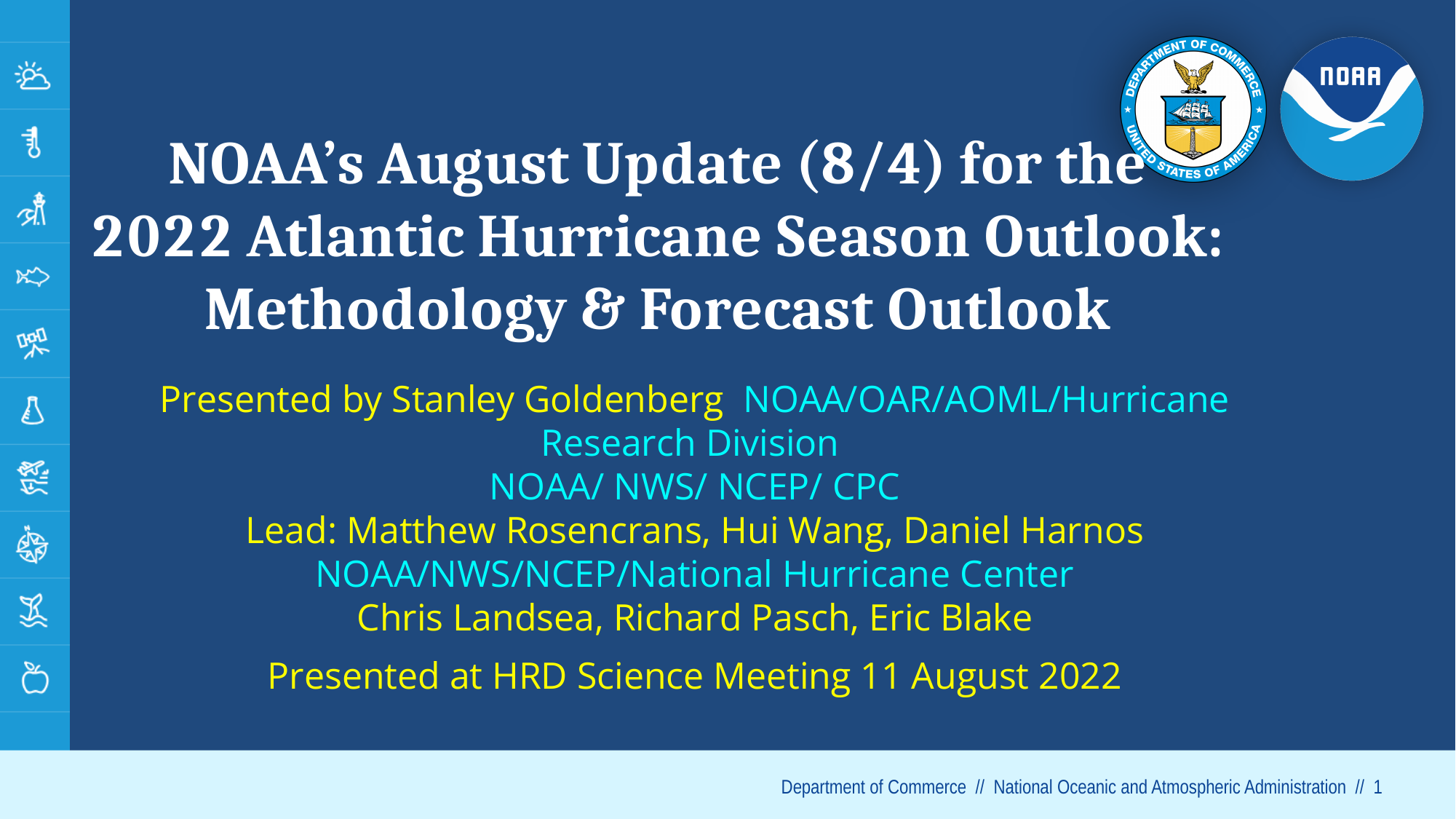

# NOAA’s August Update (8/4) for the 2022 Atlantic Hurricane Season Outlook: Methodology & Forecast Outlook
Presented by Stanley Goldenberg  NOAA/OAR/AOML/Hurricane Research Division
NOAA/ NWS/ NCEP/ CPC
Lead: Matthew Rosencrans, Hui Wang, Daniel Harnos
NOAA/NWS/NCEP/National Hurricane Center
Chris Landsea, Richard Pasch, Eric Blake

Presented at HRD Science Meeting 11 August 2022